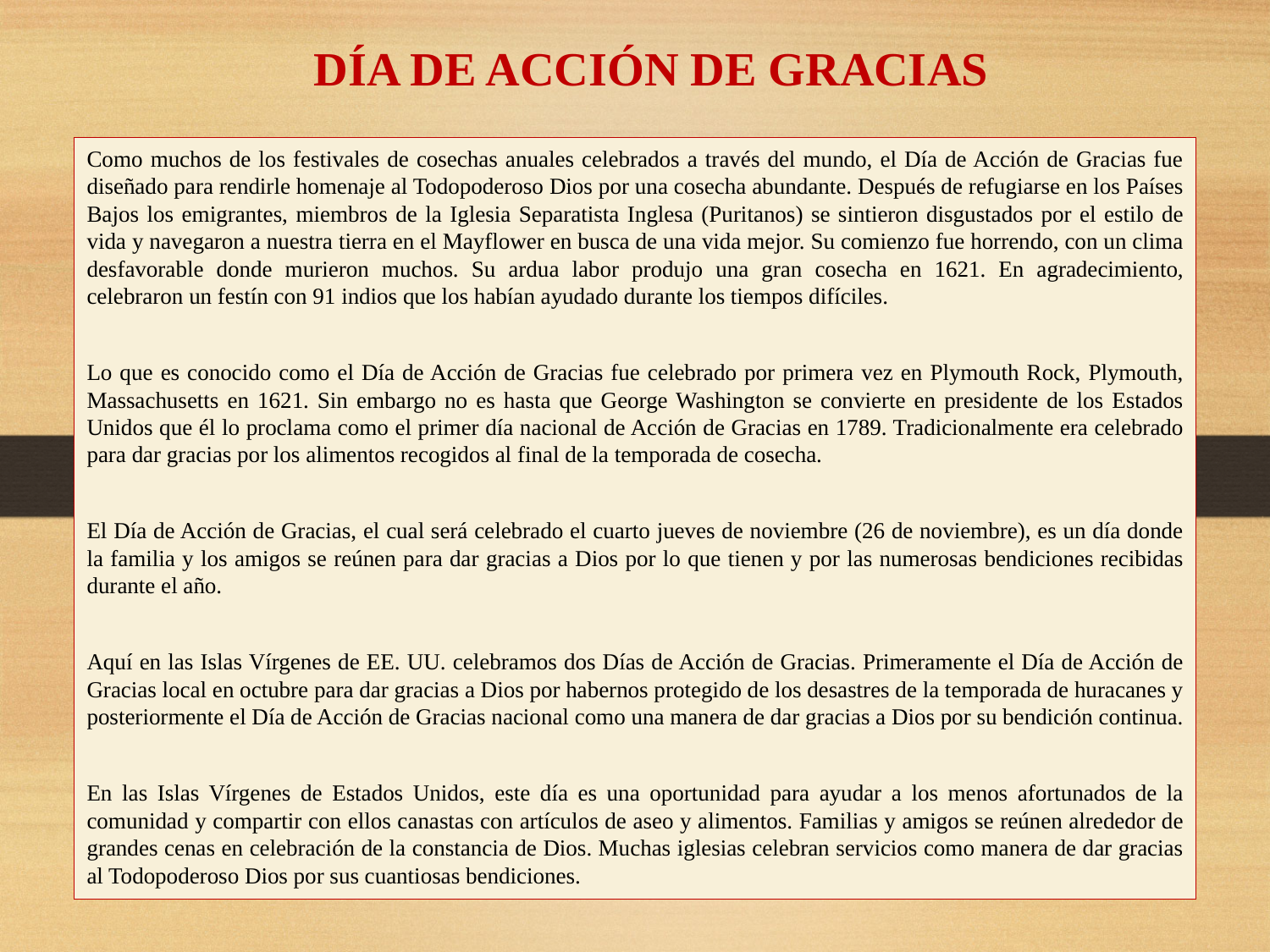

DÍA DE ACCIÓN DE GRACIAS
Como muchos de los festivales de cosechas anuales celebrados a través del mundo, el Día de Acción de Gracias fue diseñado para rendirle homenaje al Todopoderoso Dios por una cosecha abundante. Después de refugiarse en los Países Bajos los emigrantes, miembros de la Iglesia Separatista Inglesa (Puritanos) se sintieron disgustados por el estilo de vida y navegaron a nuestra tierra en el Mayflower en busca de una vida mejor. Su comienzo fue horrendo, con un clima desfavorable donde murieron muchos. Su ardua labor produjo una gran cosecha en 1621. En agradecimiento, celebraron un festín con 91 indios que los habían ayudado durante los tiempos difíciles.

Lo que es conocido como el Día de Acción de Gracias fue celebrado por primera vez en Plymouth Rock, Plymouth, Massachusetts en 1621. Sin embargo no es hasta que George Washington se convierte en presidente de los Estados Unidos que él lo proclama como el primer día nacional de Acción de Gracias en 1789. Tradicionalmente era celebrado para dar gracias por los alimentos recogidos al final de la temporada de cosecha.

El Día de Acción de Gracias, el cual será celebrado el cuarto jueves de noviembre (26 de noviembre), es un día donde la familia y los amigos se reúnen para dar gracias a Dios por lo que tienen y por las numerosas bendiciones recibidas durante el año.

Aquí en las Islas Vírgenes de EE. UU. celebramos dos Días de Acción de Gracias. Primeramente el Día de Acción de Gracias local en octubre para dar gracias a Dios por habernos protegido de los desastres de la temporada de huracanes y posteriormente el Día de Acción de Gracias nacional como una manera de dar gracias a Dios por su bendición continua.

En las Islas Vírgenes de Estados Unidos, este día es una oportunidad para ayudar a los menos afortunados de la comunidad y compartir con ellos canastas con artículos de aseo y alimentos. Familias y amigos se reúnen alrededor de grandes cenas en celebración de la constancia de Dios. Muchas iglesias celebran servicios como manera de dar gracias al Todopoderoso Dios por sus cuantiosas bendiciones.